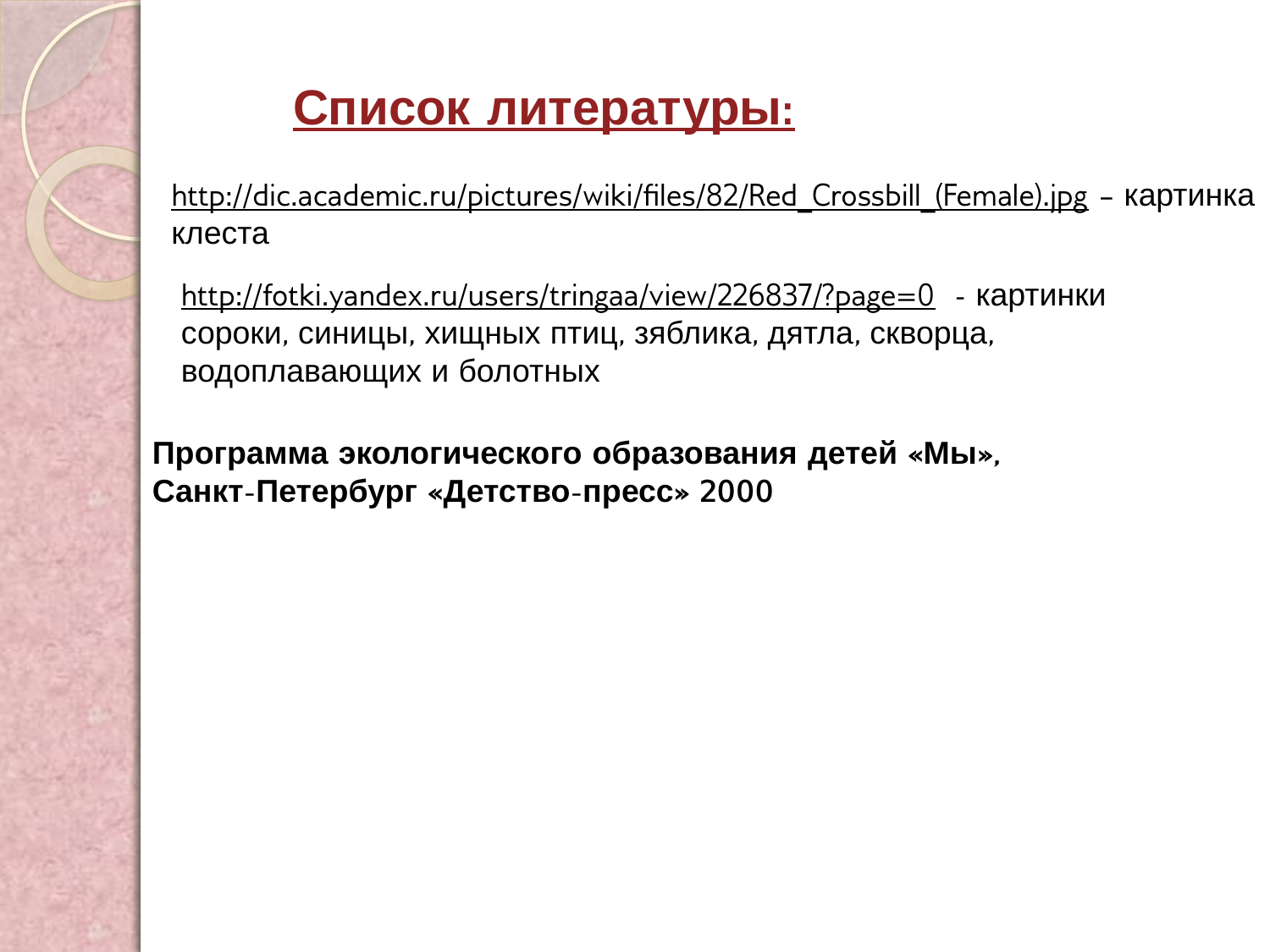

Список литературы:
http://dic.academic.ru/pictures/wiki/files/82/Red_Crossbill_(Female).jpg – картинка клеста
http://fotki.yandex.ru/users/tringaa/view/226837/?page=0  - картинки сороки, синицы, хищных птиц, зяблика, дятла, скворца, водоплавающих и болотных
Программа экологического образования детей «Мы»,
Санкт-Петербург «Детство-пресс» 2000